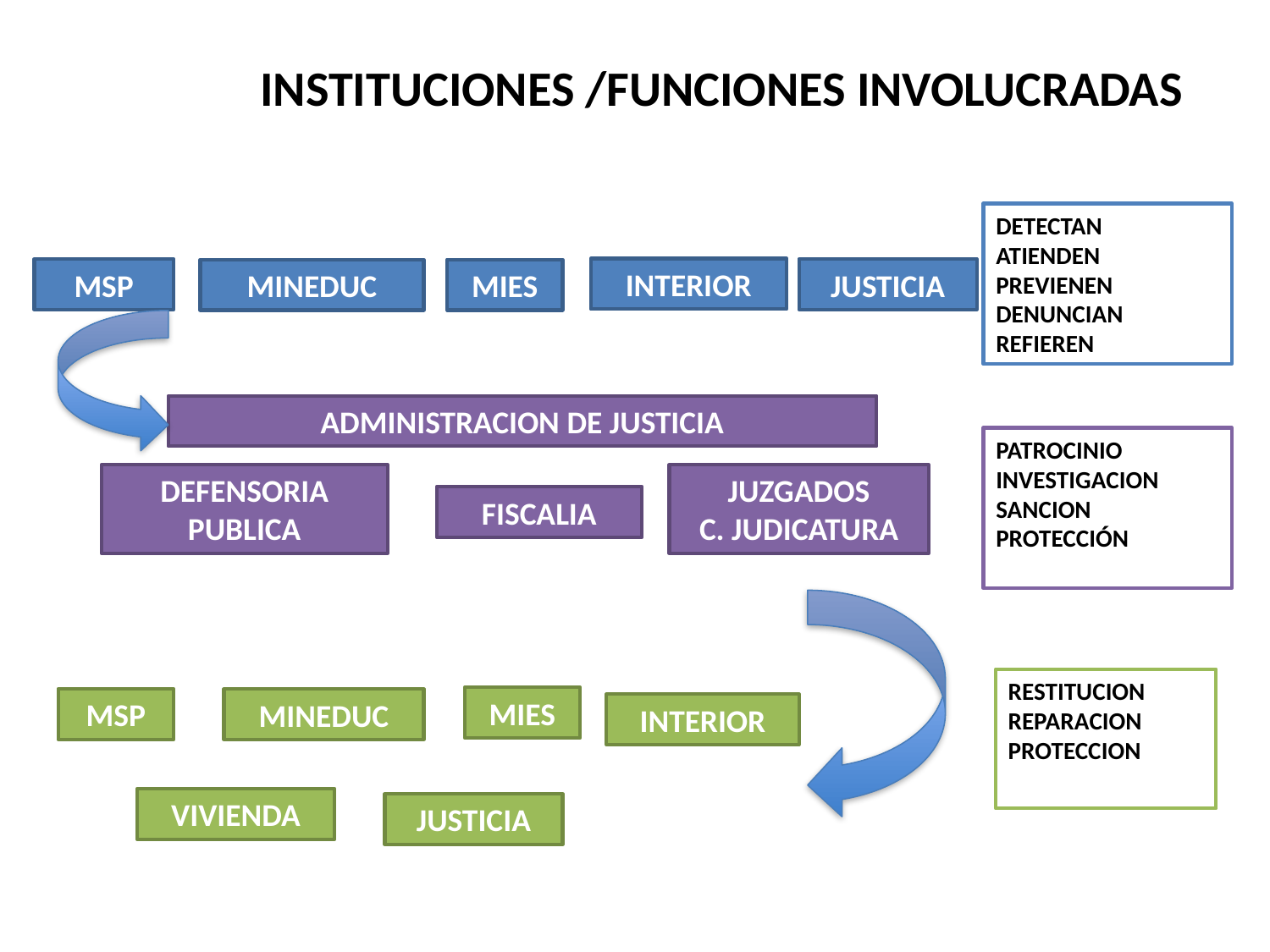

# INSTITUCIONES /FUNCIONES INVOLUCRADAS
DETECTAN
ATIENDEN
PREVIENEN
DENUNCIAN
REFIEREN
INTERIOR
MSP
JUSTICIA
MINEDUC
MIES

ADMINISTRACION DE JUSTICIA
PATROCINIO
INVESTIGACION
SANCION
PROTECCIÓN

DEFENSORIA PUBLICA
JUZGADOS
C. JUDICATURA
FISCALIA

RESTITUCION
REPARACION
PROTECCION

MIES
MSP
MINEDUC
INTERIOR
VIVIENDA
JUSTICIA